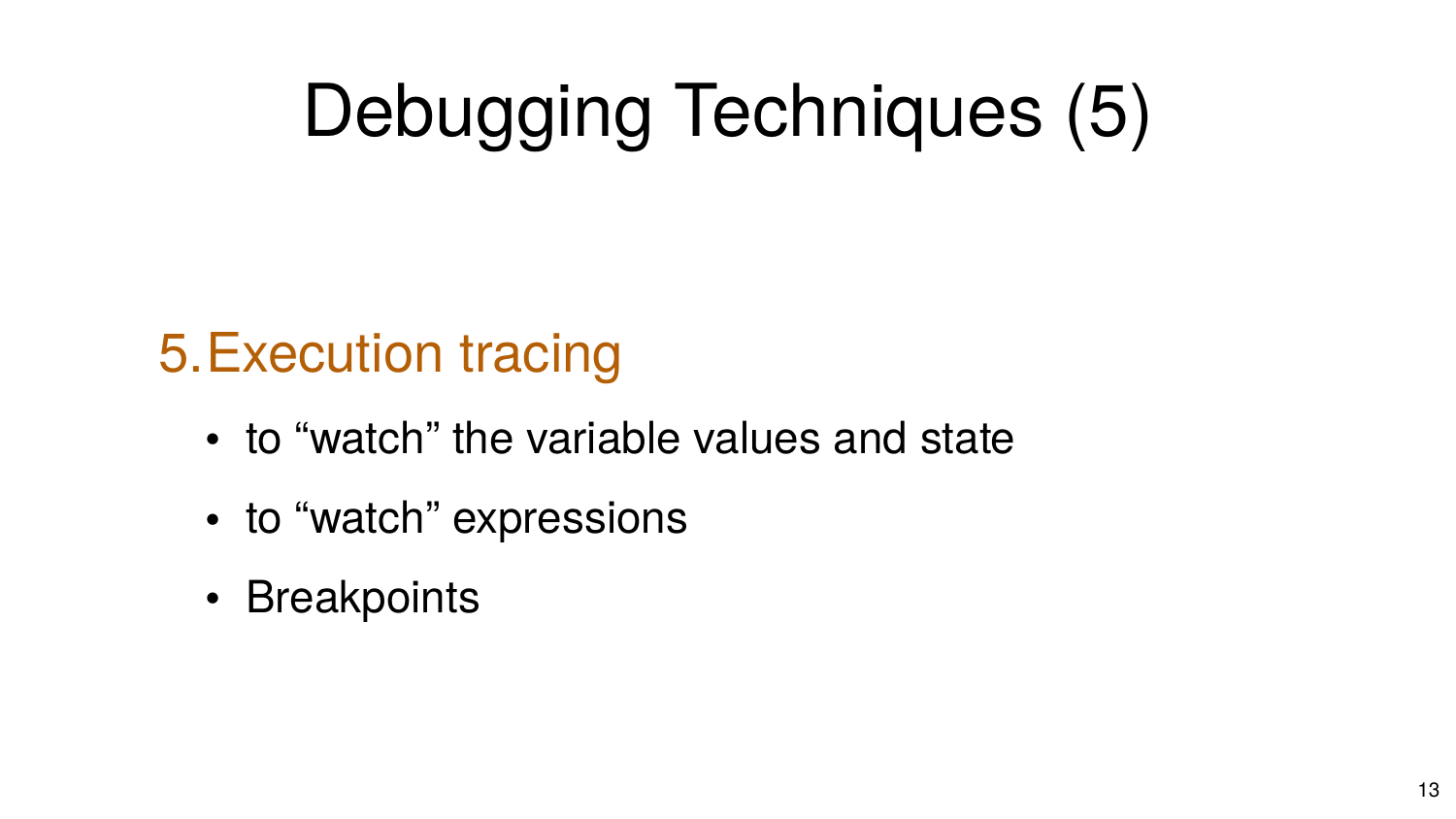

# Debugging Techniques (5)
Execution tracing
to “watch” the variable values and state
to “watch” expressions
Breakpoints
13